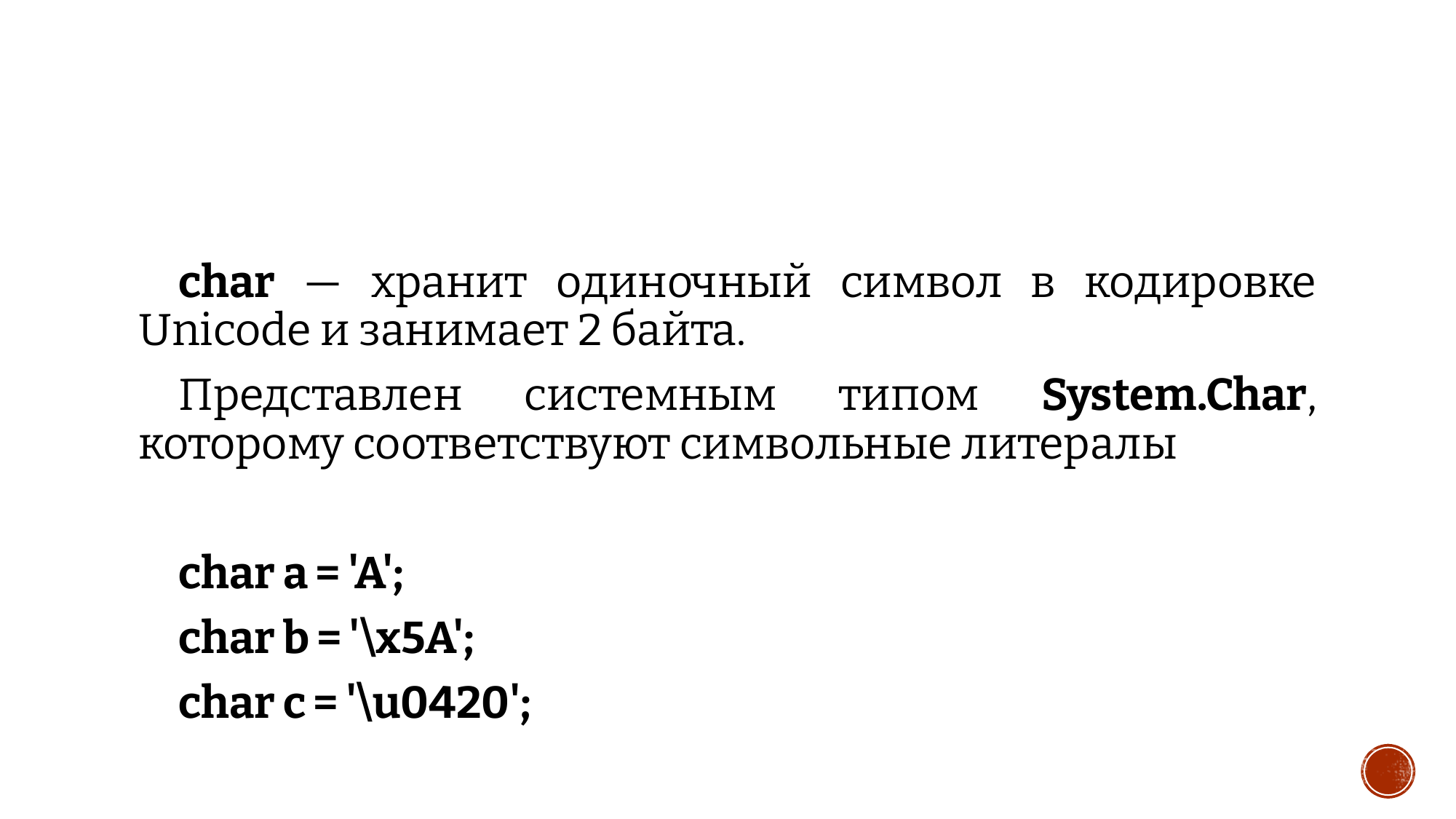

#
сhar — хранит одиночный символ в кодировке Unicode и занимает 2 байта.
Представлен системным типом System.Char, которому соответствуют символьные литералы

char a = 'A';
char b = '\x5A';
char c = '\u0420';